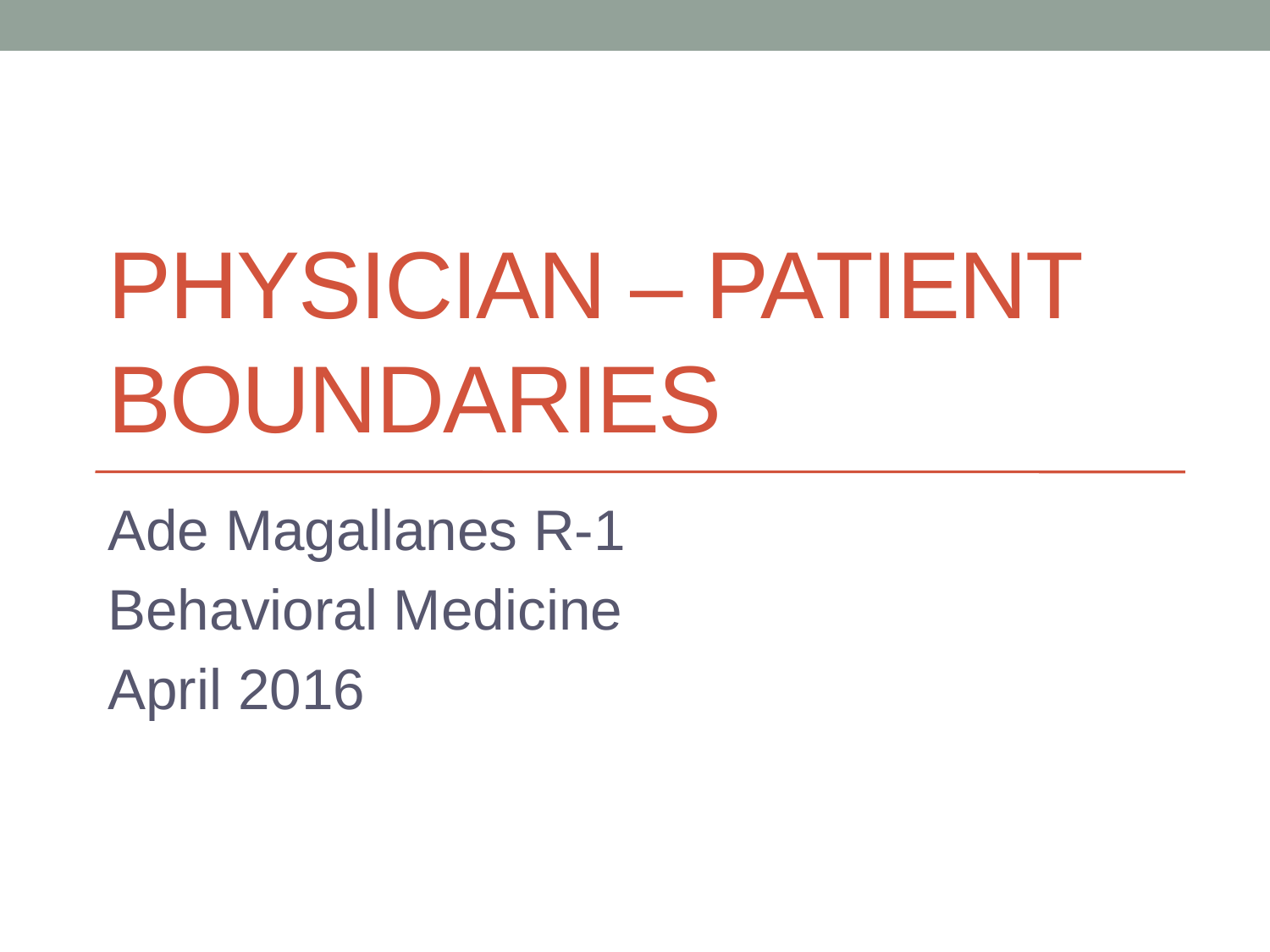

# Physician – Patient Boundaries
Ade Magallanes R-1
Behavioral Medicine
April 2016